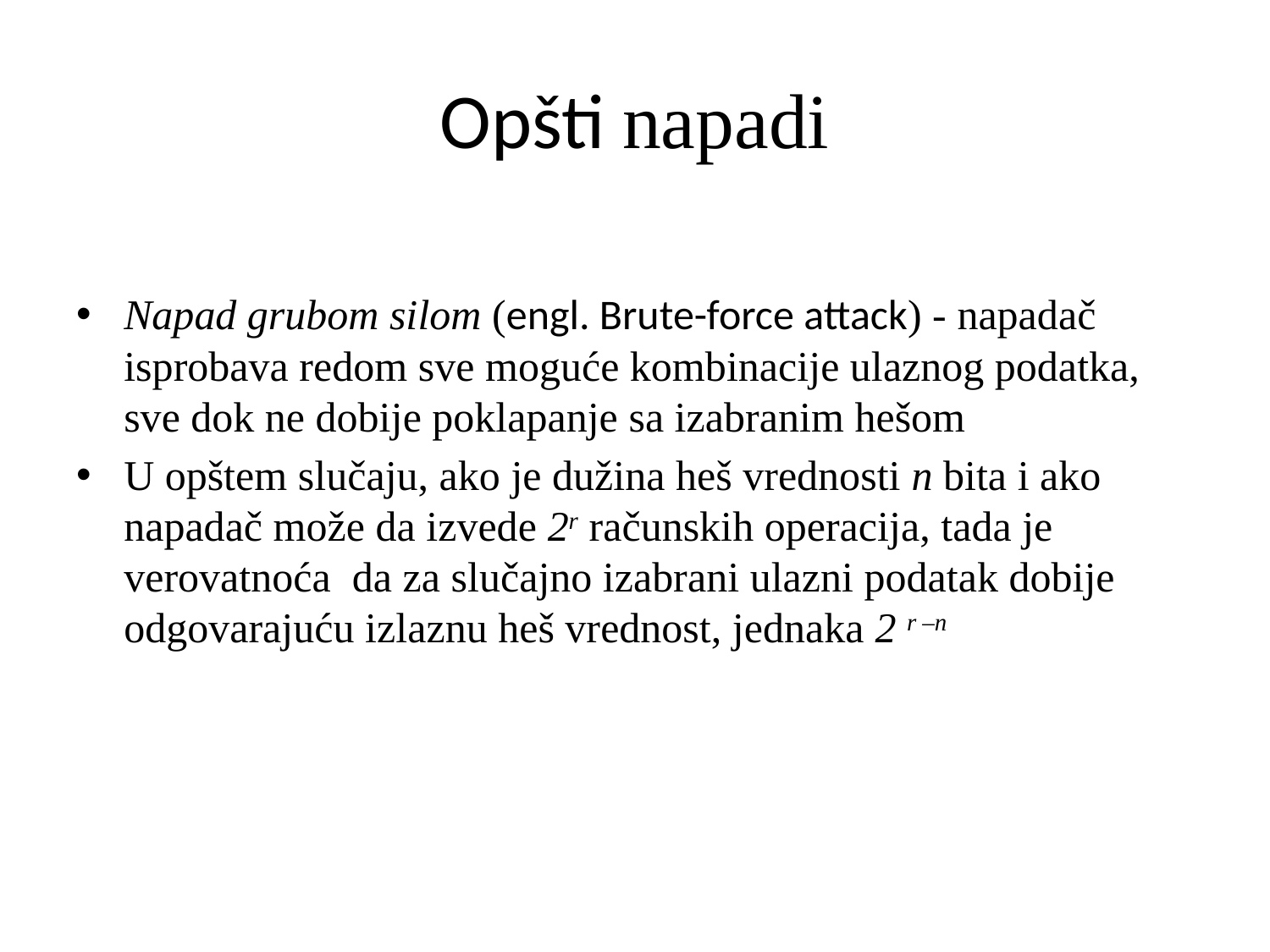

# Opšti napadi

Napad grubom silom (engl. Brute-force attack) - napadač isprobava redom sve moguće kombinacije ulaznog podatka, sve dok ne dobije poklapanje sa izabranim hešom
U opštem slučaju, ako je dužina heš vrednosti n bita i ako napadač može da izvede 2r računskih operacija, tada je verovatnoća  da za slučajno izabrani ulazni podatak dobije odgovarajuću izlaznu heš vrednost, jednaka 2 r –n